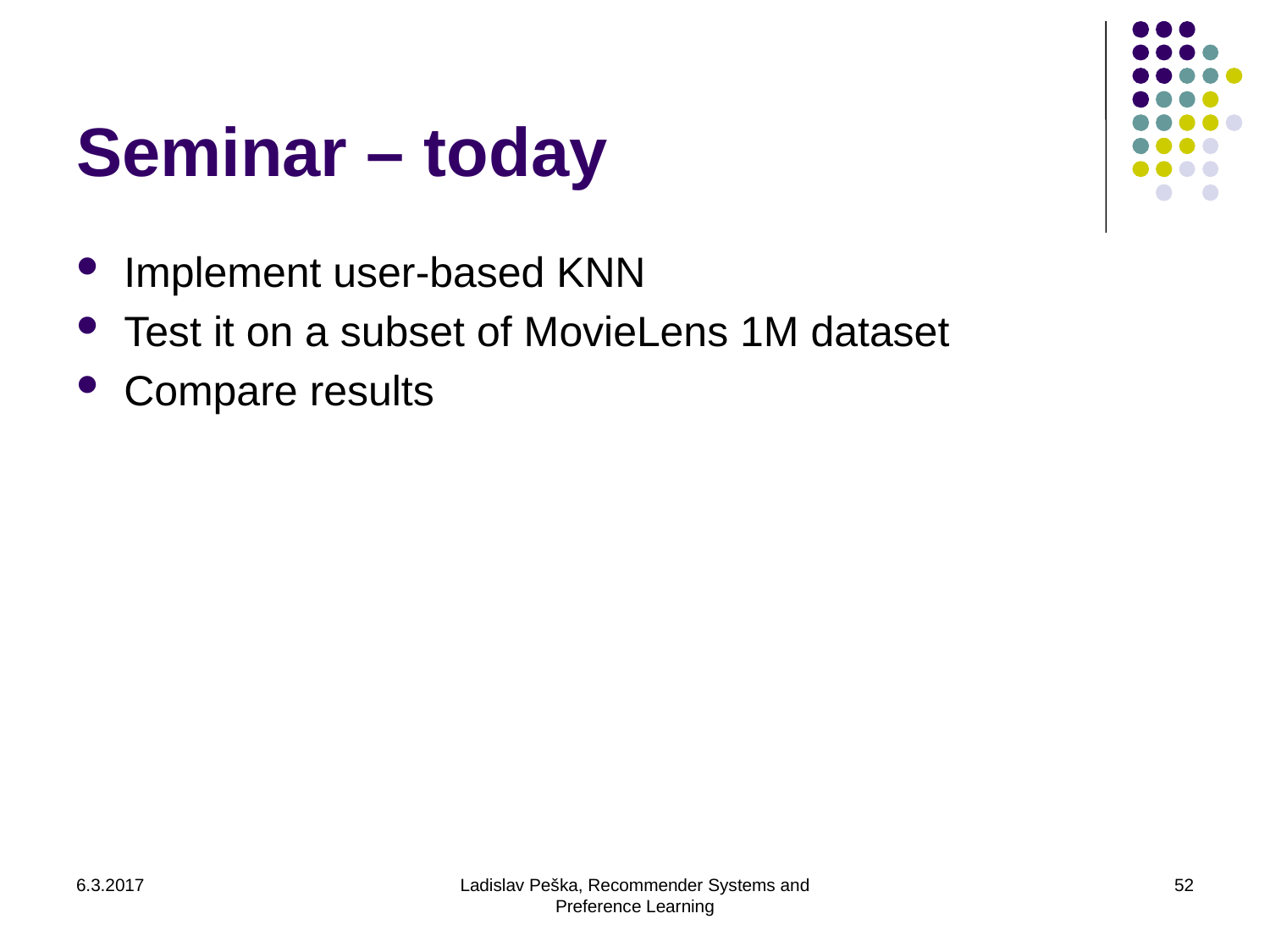

# Seminar – today
Implement user-based KNN
Test it on a subset of MovieLens 1M dataset
Compare results

6.3.2017
Ladislav Peška, Recommender Systems and Preference Learning
52